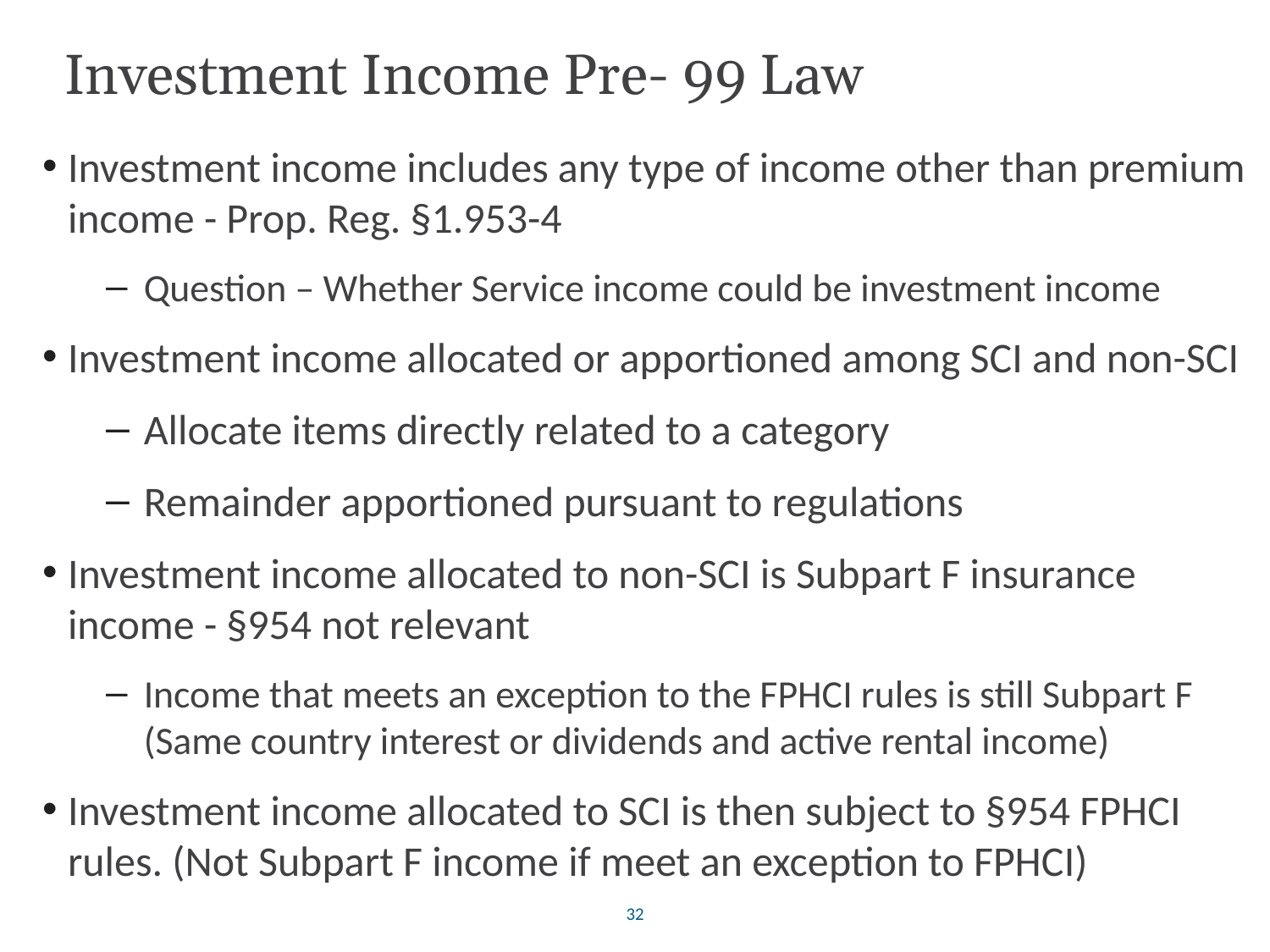

# Investment Income Pre- 99 Law
Investment income includes any type of income other than premium income - Prop. Reg. §1.953-4
Question – Whether Service income could be investment income
Investment income allocated or apportioned among SCI and non-SCI
Allocate items directly related to a category
Remainder apportioned pursuant to regulations
Investment income allocated to non-SCI is Subpart F insurance income - §954 not relevant
Income that meets an exception to the FPHCI rules is still Subpart F (Same country interest or dividends and active rental income)
Investment income allocated to SCI is then subject to §954 FPHCI rules. (Not Subpart F income if meet an exception to FPHCI)
32